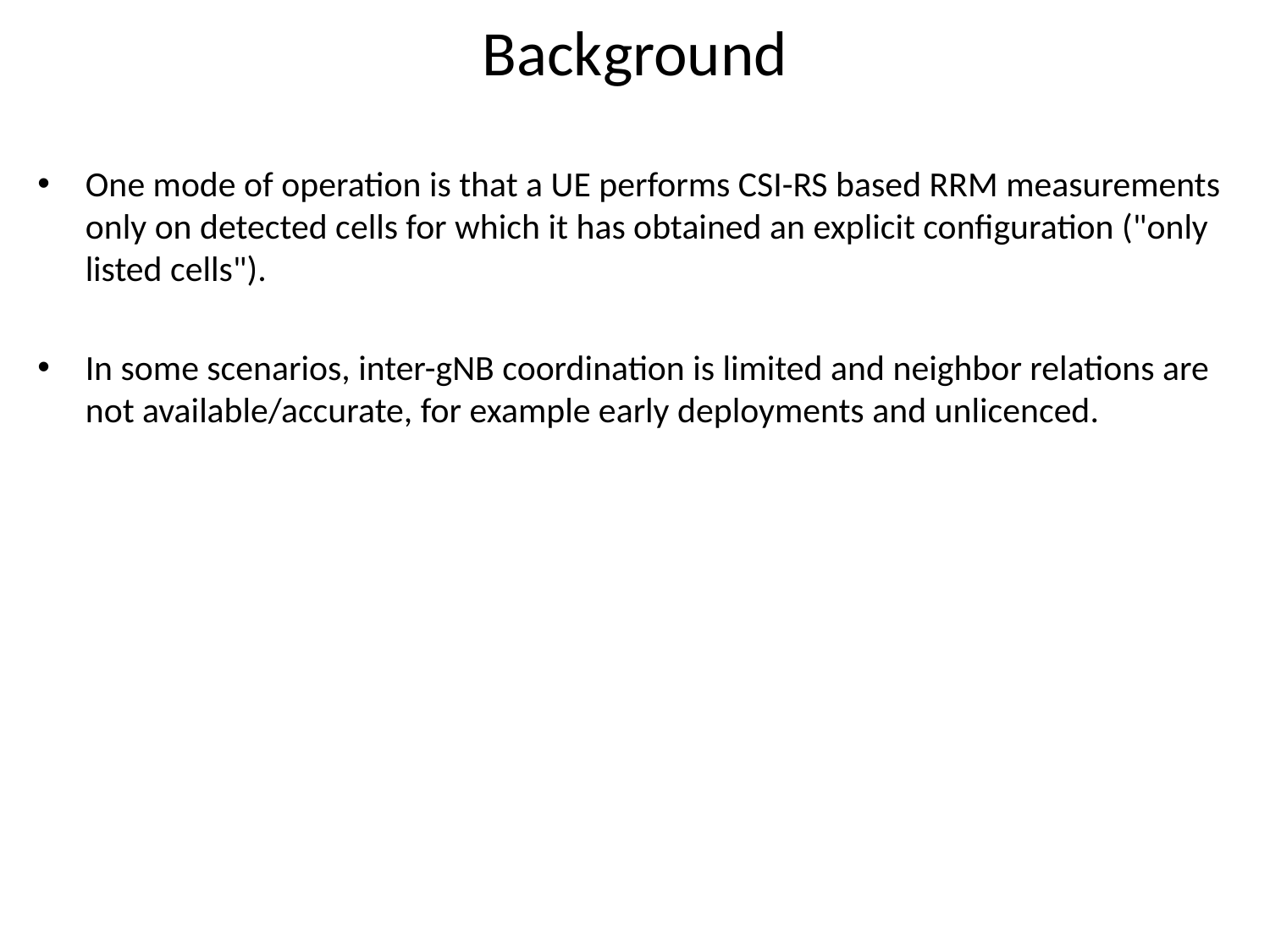

# Background

One mode of operation is that a UE performs CSI-RS based RRM measurements only on detected cells for which it has obtained an explicit configuration ("only listed cells").

In some scenarios, inter-gNB coordination is limited and neighbor relations are not available/accurate, for example early deployments and unlicenced.